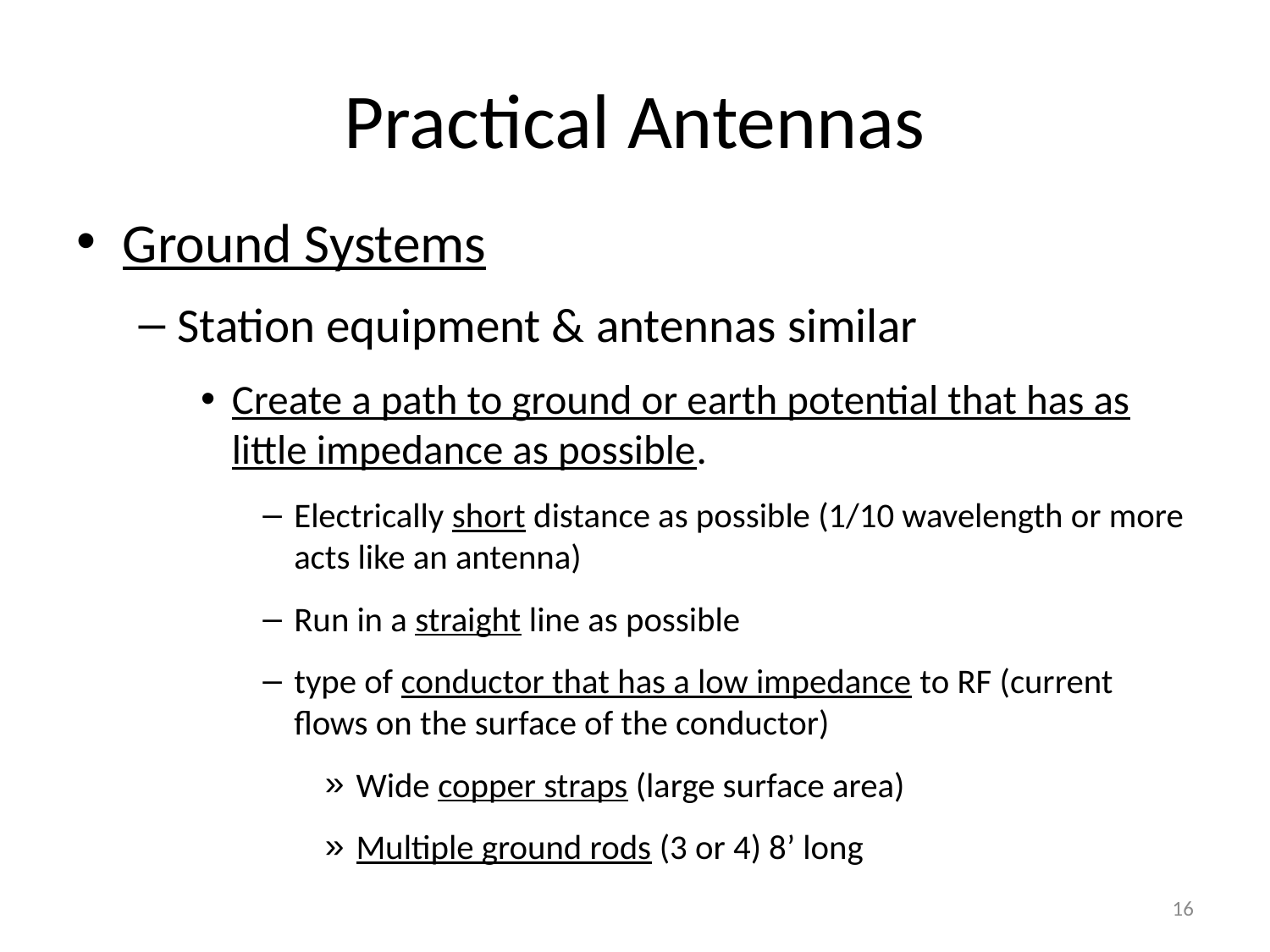

# Practical Antennas
Ground Systems
Station equipment & antennas similar
Create a path to ground or earth potential that has as little impedance as possible.
Electrically short distance as possible (1/10 wavelength or more acts like an antenna)
Run in a straight line as possible
type of conductor that has a low impedance to RF (current flows on the surface of the conductor)
Wide copper straps (large surface area)
Multiple ground rods (3 or 4) 8’ long
16